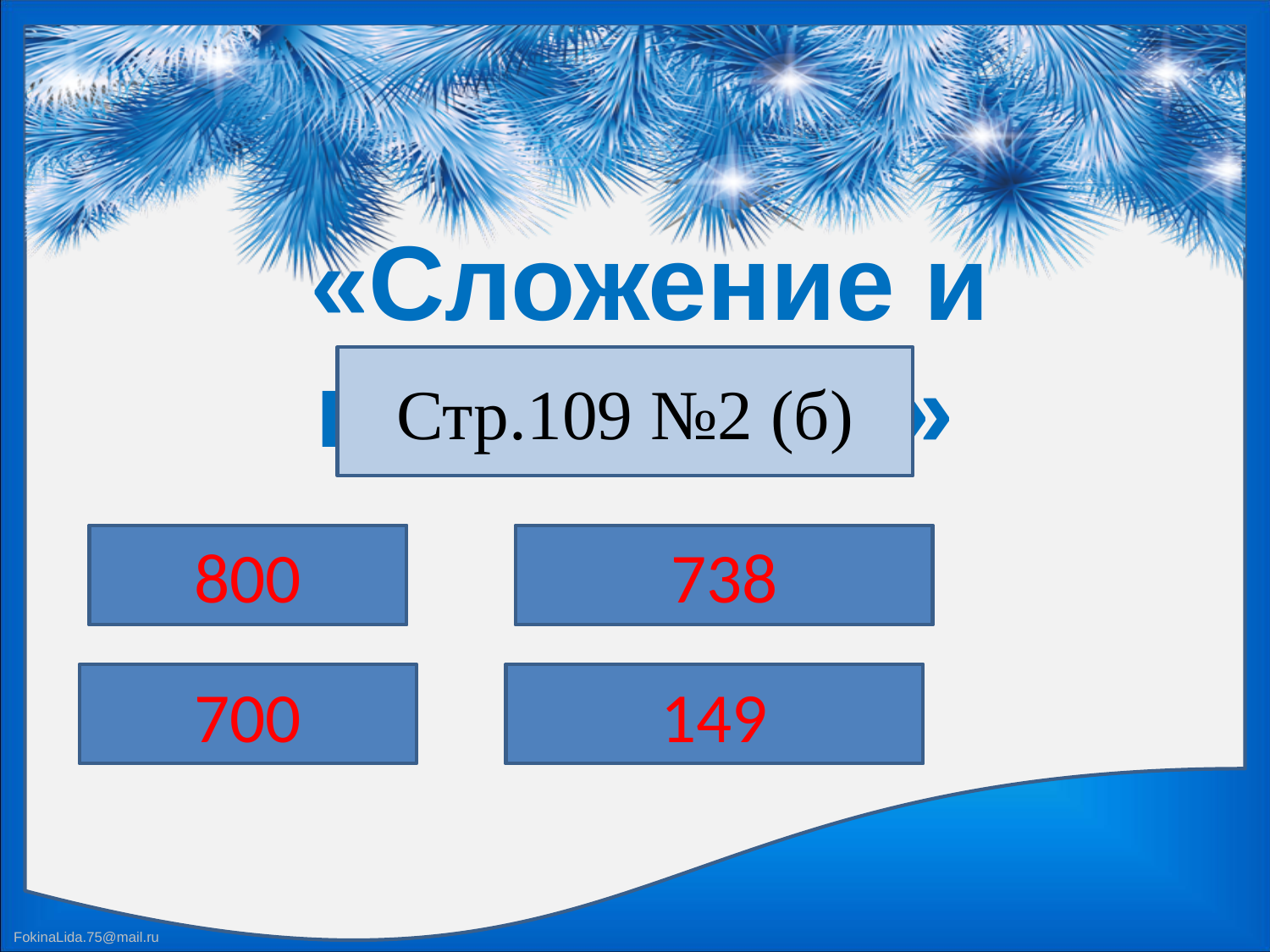

«Сложение и вычитание»
Стр.109 №2 (б)
625+175
800
1000-262
738
700
447+253
1000-851
149